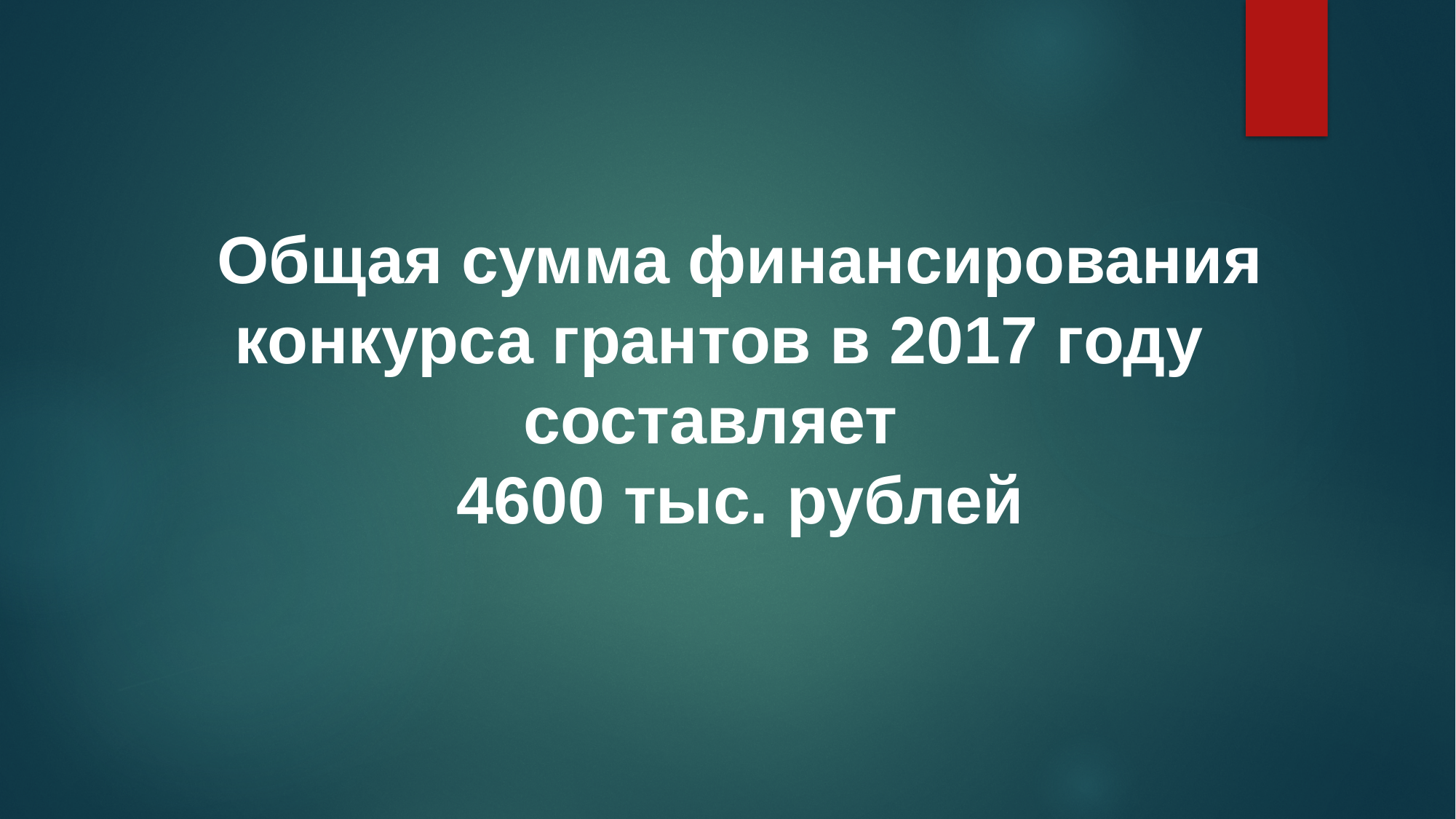

Общая сумма финансирования конкурса грантов в 2017 году составляет
4600 тыс. рублей